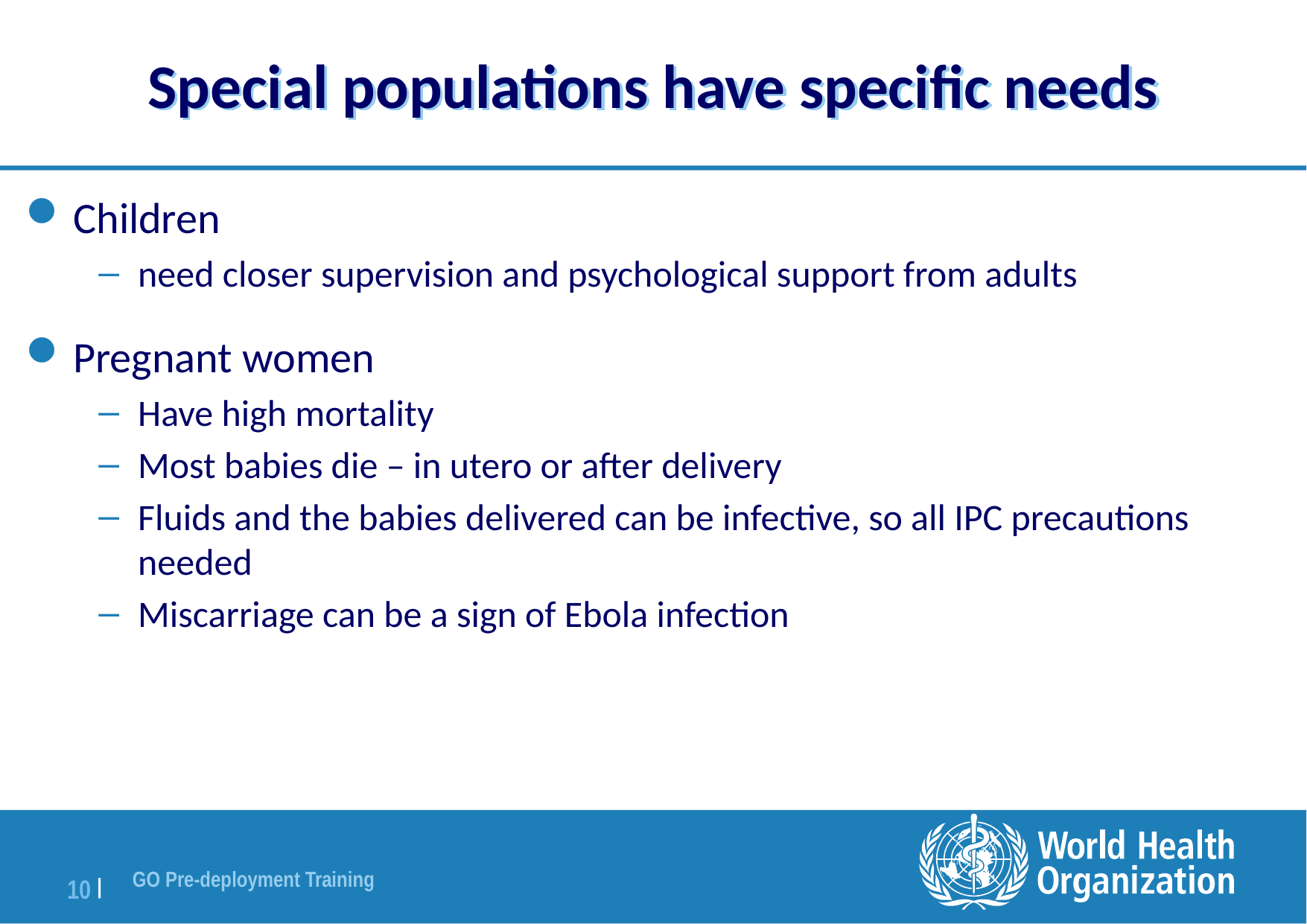

# Special populations have specific needs
Children
need closer supervision and psychological support from adults
Pregnant women
Have high mortality
Most babies die – in utero or after delivery
Fluids and the babies delivered can be infective, so all IPC precautions needed
Miscarriage can be a sign of Ebola infection